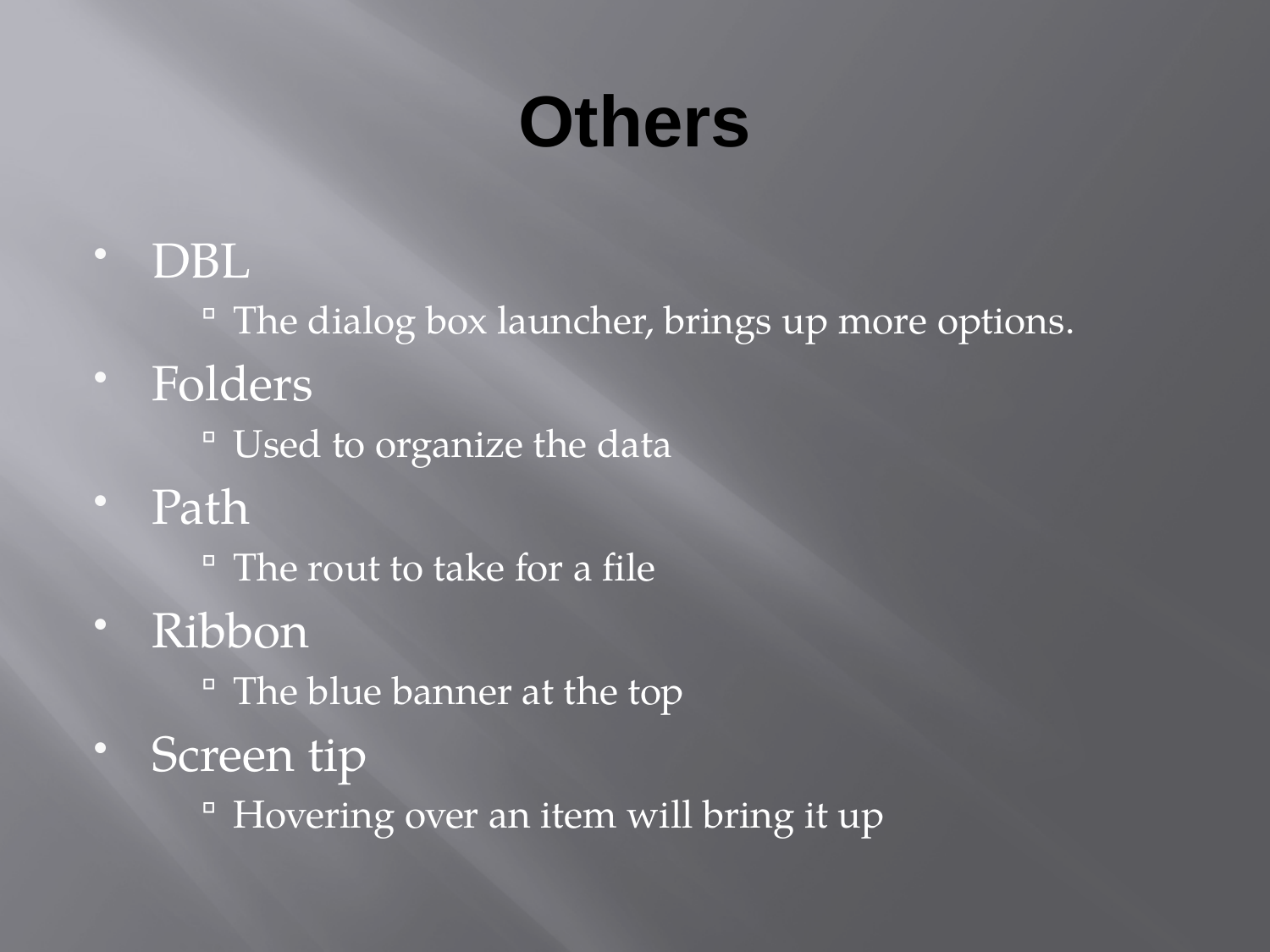

# Others
DBL
The dialog box launcher, brings up more options.
Folders
Used to organize the data
Path
The rout to take for a file
Ribbon
The blue banner at the top
Screen tip
Hovering over an item will bring it up